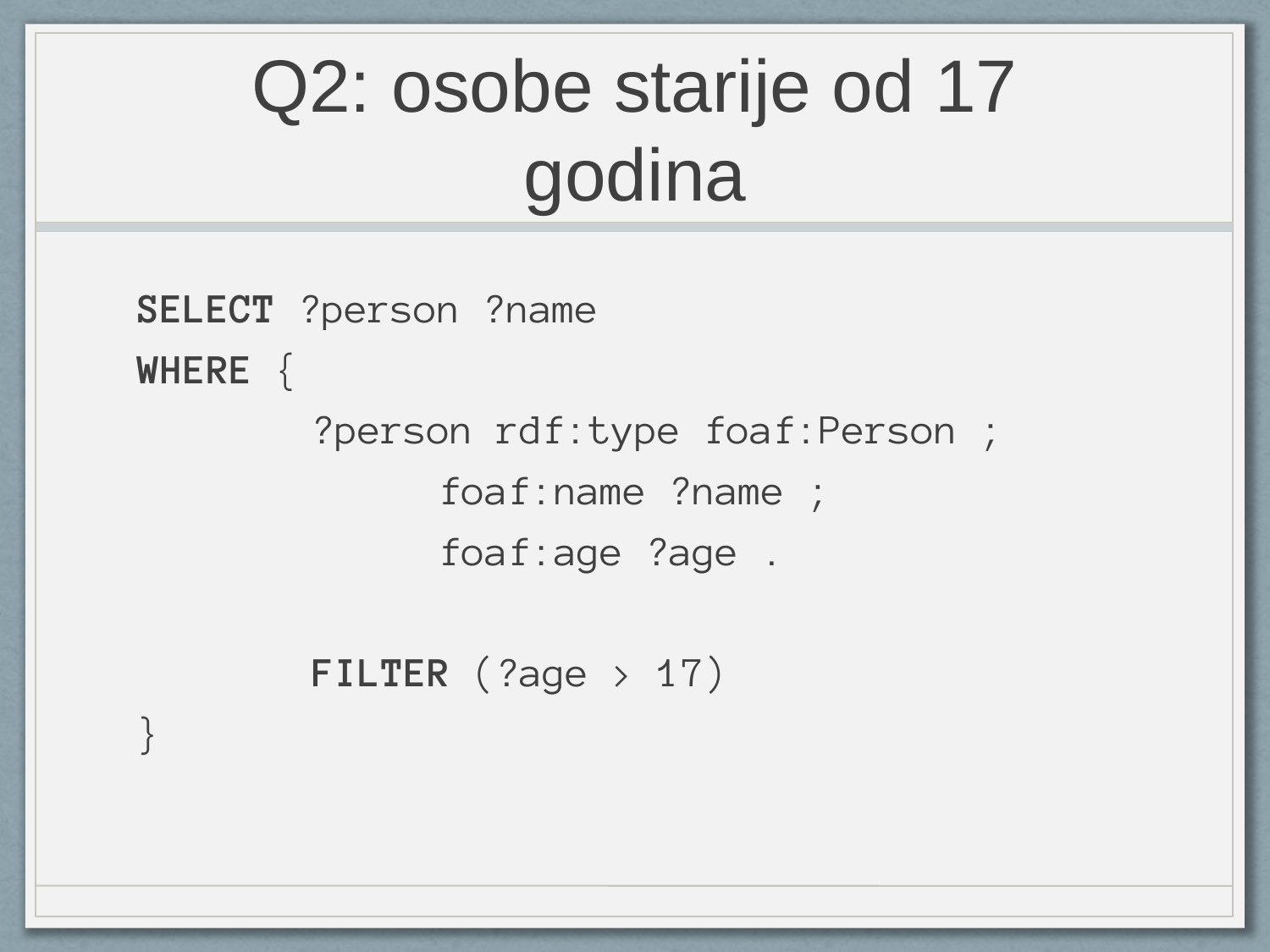

# Q2: osobe starije od 17 godina
SELECT ?person ?name
WHERE {
		?person rdf:type foaf:Person ;
			foaf:name ?name ;
			foaf:age ?age .

		FILTER (?age > 17)
}